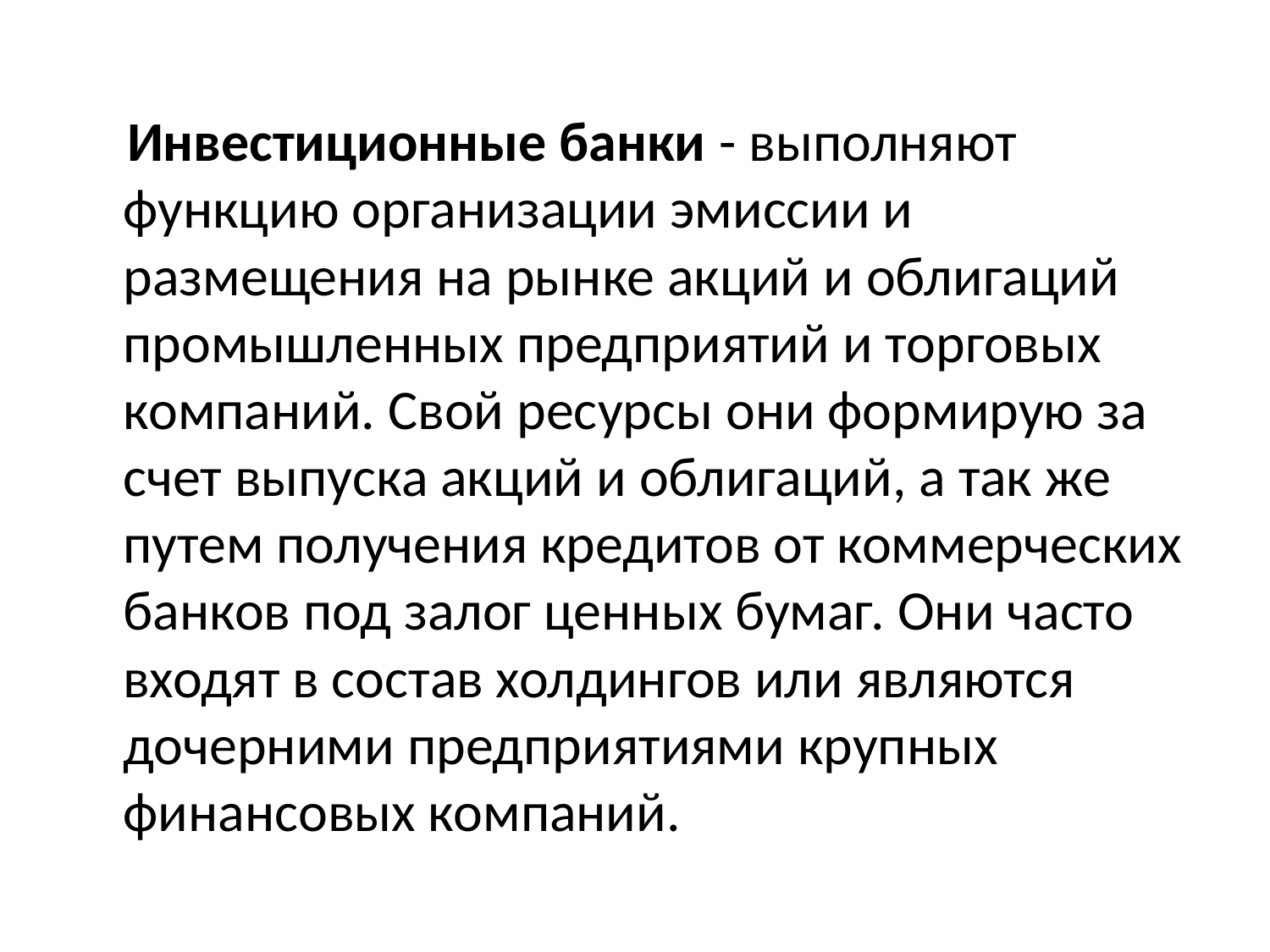

#
    Инвестиционные банки - выполняют функцию организации эмиссии и размещения на рынке акций и облигаций промышленных предприятий и торговых компаний. Свой ресурсы они формирую за счет выпуска акций и облигаций, а так же путем получения кредитов от коммерческих банков под залог ценных бумаг. Они часто входят в состав холдингов или являются дочерними предприятиями крупных финансовых компаний.